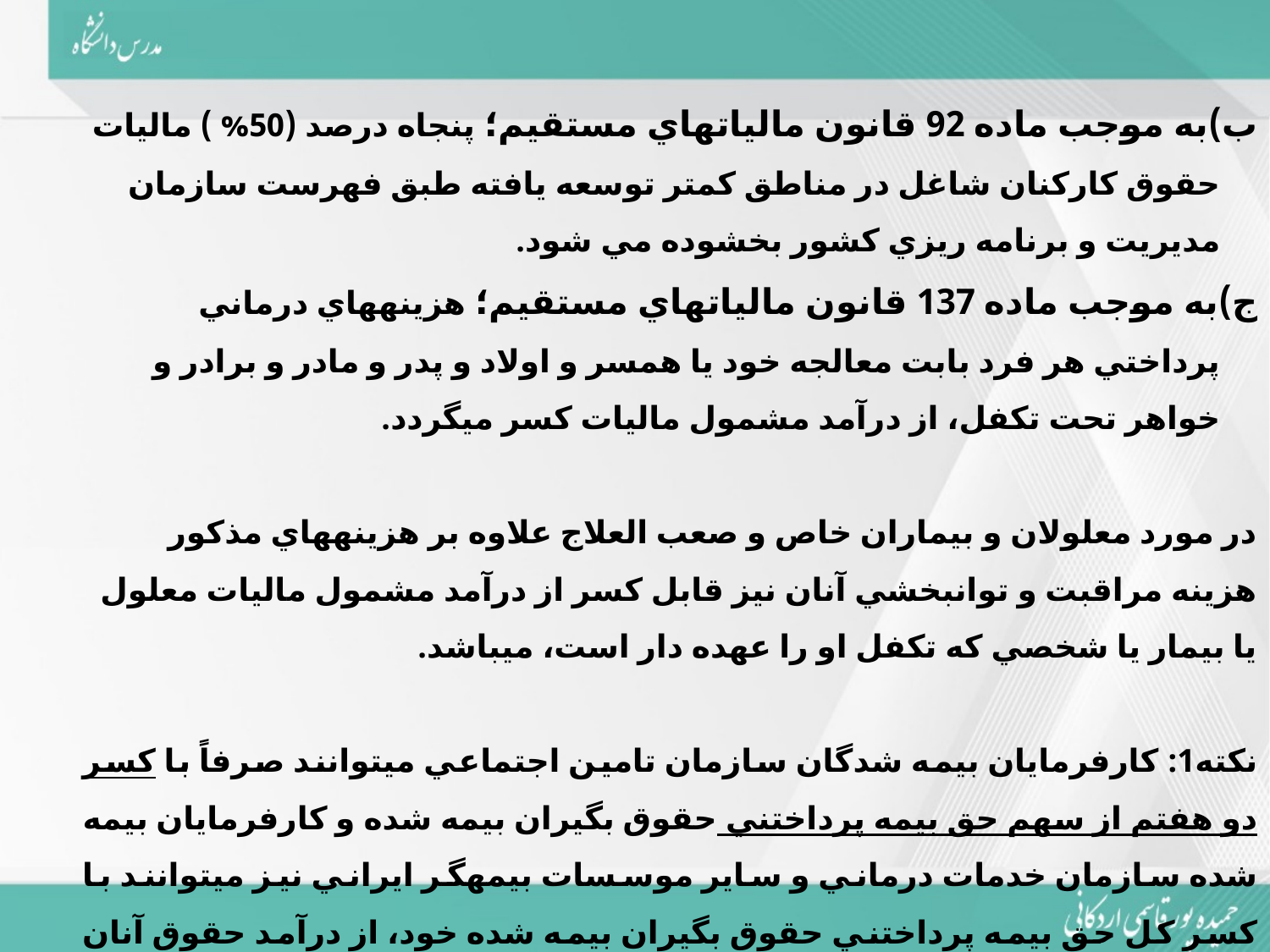

ب)به موجب ماده 92 قانون مالياتهاي مستقيم؛ پنجاه درصد (50% ) ماليات حقوق كاركنان شاغل در مناطق كمتر توسعه يافته طبق فهرست سازمان مديريت و برنامه ريزي كشور بخشوده مي شود.
ج)به موجب ماده 137 قانون مالياتهاي مستقيم؛ هزينه­هاي درماني پرداختي هر فرد بابت معالجه خود يا همسر و اولاد و پدر و مادر و برادر و خواهر تحت تکفل، از درآمد مشمول ماليات کسر مي­گردد.

در مورد معلولان و بيماران خاص و صعب العلاج علاوه بر هزينه­هاي مذکور هزينه مراقبت و توانبخشي آنان نيز قابل کسر از درآمد مشمول ماليات معلول يا بيمار يا شخصي که تکفل او را عهده دار است، مي­باشد.

نکته1: کارفرمايان بيمه شدگان سازمان تامين اجتماعي مي­توانند صرفاً با کسر دو هفتم از سهم حق بيمه پرداختني حقوق بگيران بيمه شده و کارفرمايان بيمه شده سازمان خدمات درماني و ساير موسسات بيمه­گر ايراني نيز مي­توانند با کسر کل حق بيمه پرداختني حقوق بگيران بيمه شده خود، از درآمد حقوق آنان و با قيد ميزان آن در فهرست­هاي حقوق تسليمي به اداره امور مالياتي ذيربط ماليات متعلق را محاسبه نمايند.